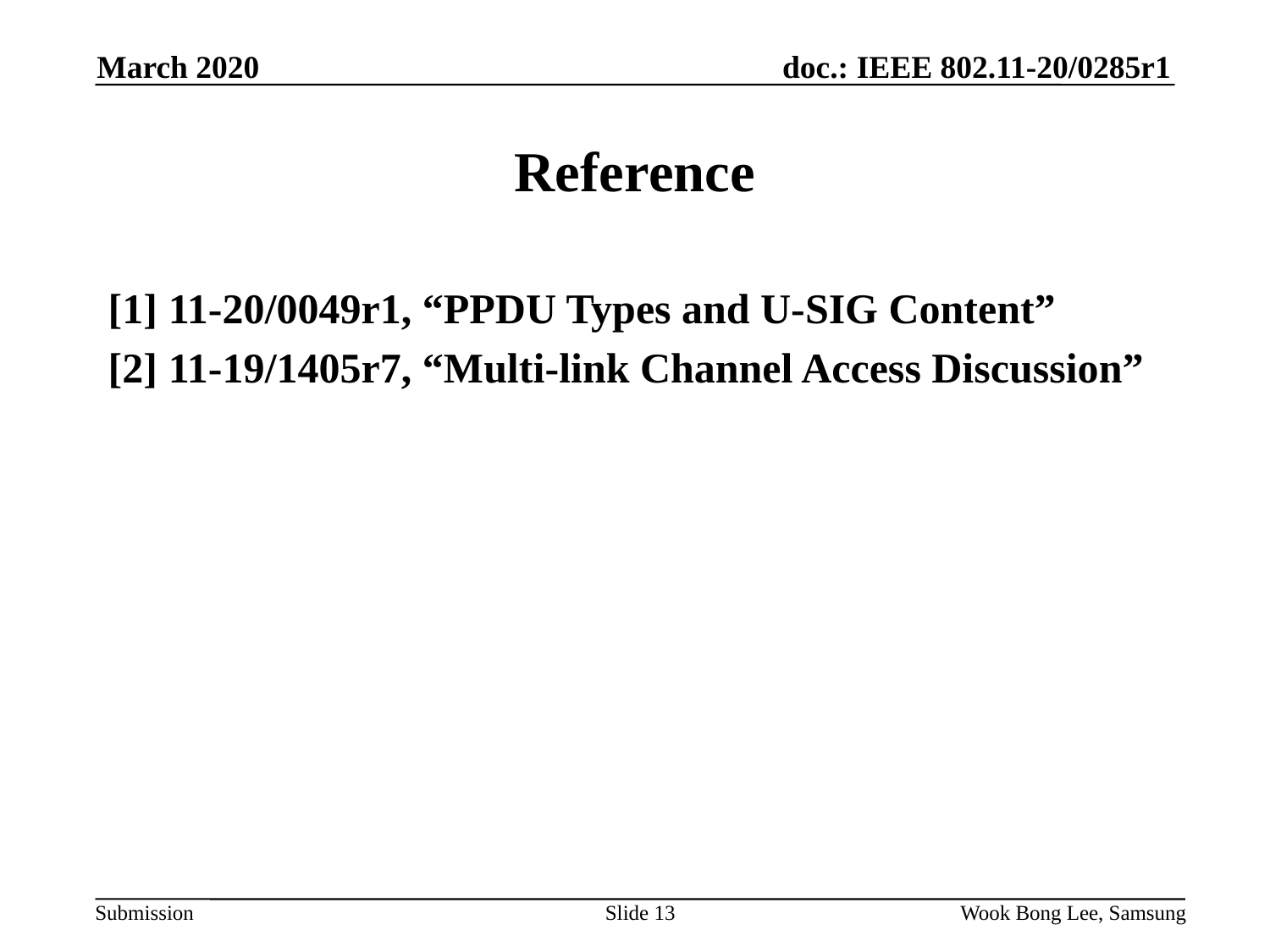

March 2020
# Reference
[1] 11-20/0049r1, “PPDU Types and U-SIG Content”
[2] 11-19/1405r7, “Multi-link Channel Access Discussion”
Slide 13
Wook Bong Lee, Samsung